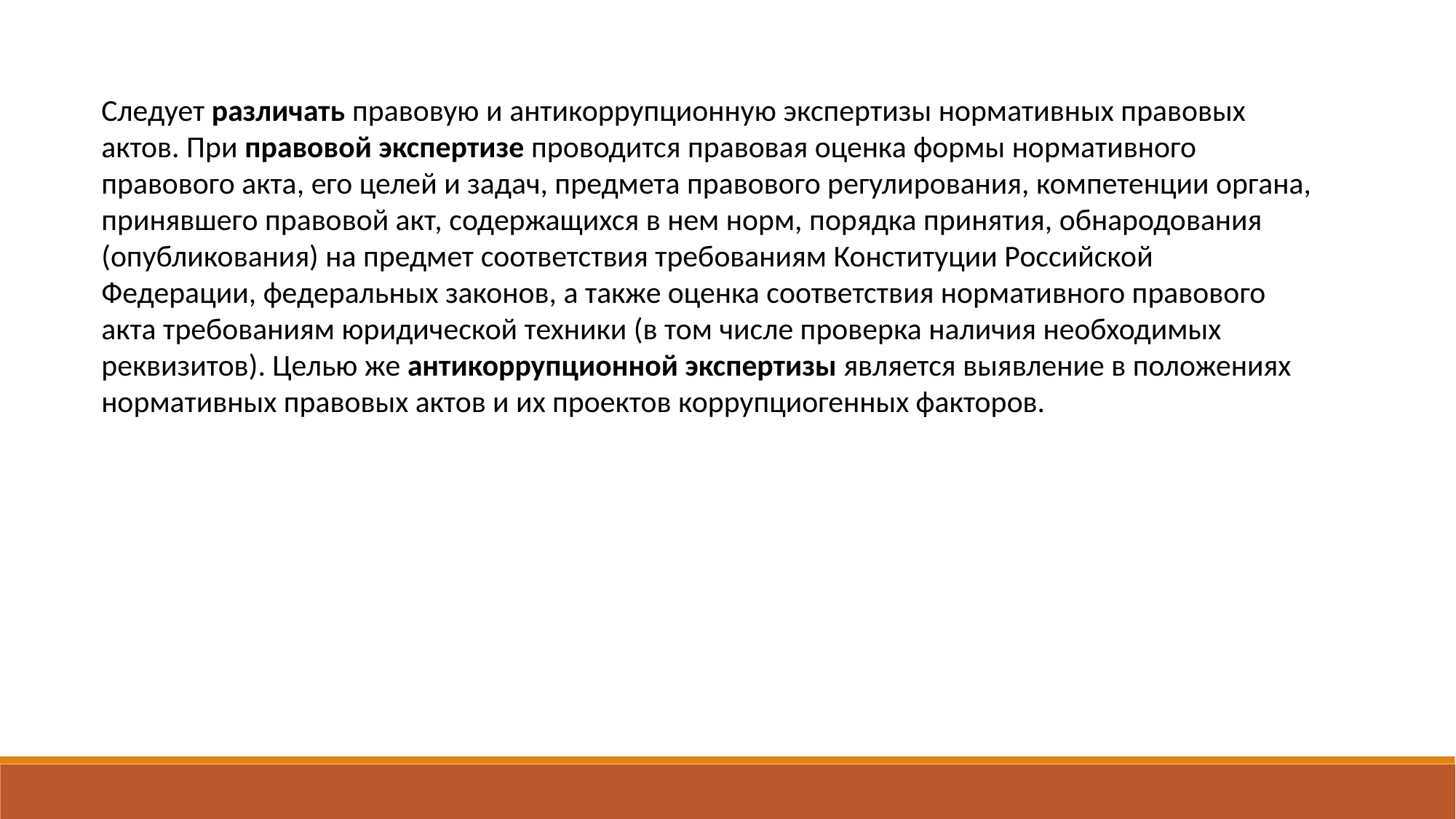

Следует различать правовую и антикоррупционную экспертизы нормативных правовых актов. При правовой экспертизе проводится правовая оценка формы нормативного правового акта, его целей и задач, предмета правового регулирования, компетенции органа, принявшего правовой акт, содержащихся в нем норм, порядка принятия, обнародования (опубликования) на предмет соответствия требованиям Конституции Российской Федерации, федеральных законов, а также оценка соответствия нормативного правового акта требованиям юридической техники (в том числе проверка наличия необходимых реквизитов). Целью же антикоррупционной экспертизы является выявление в положениях нормативных правовых актов и их проектов коррупциогенных факторов.